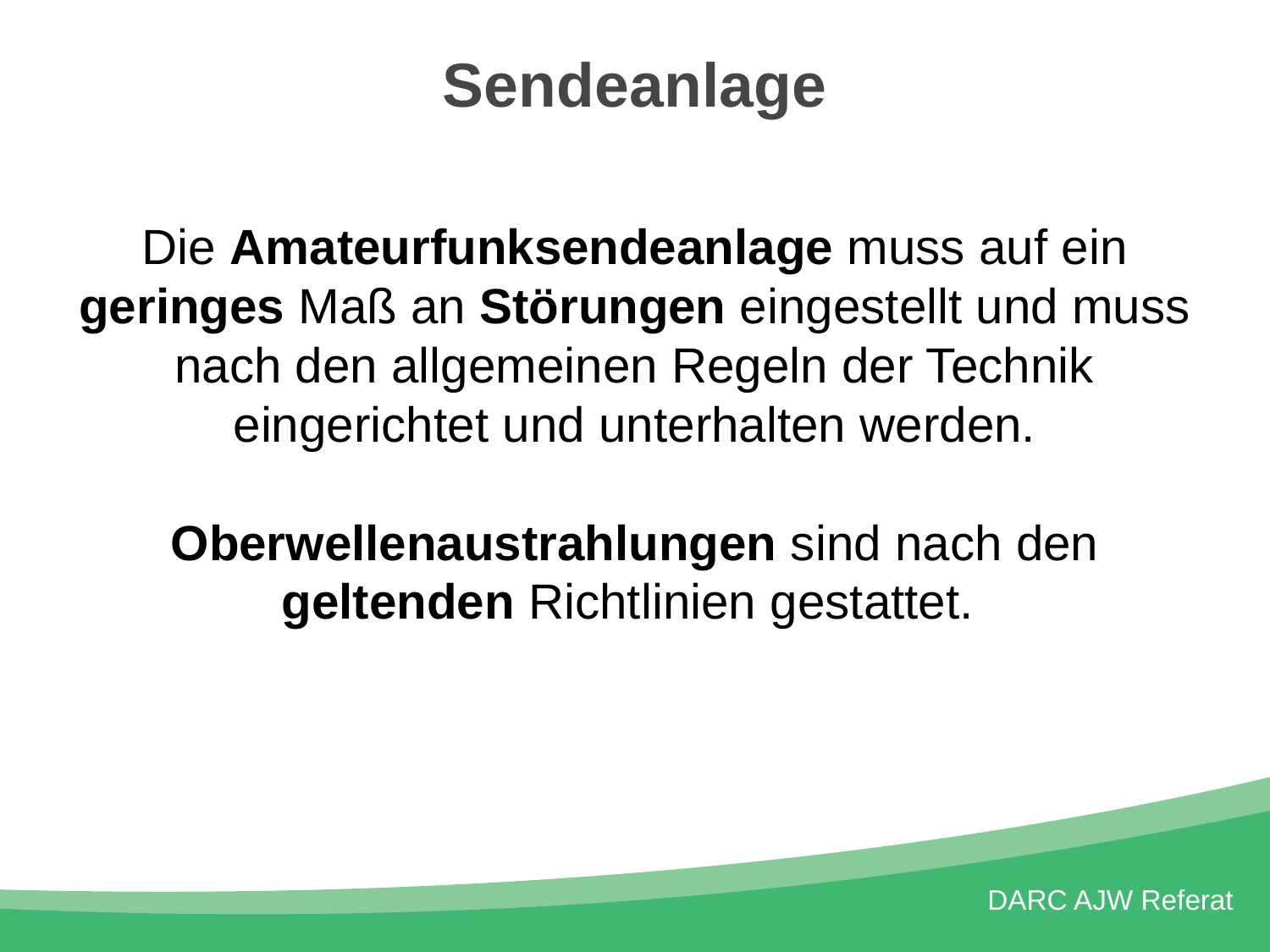

# Sendeanlage
Die Amateurfunksendeanlage muss auf ein geringes Maß an Störungen eingestellt und muss nach den allgemeinen Regeln der Technik eingerichtet und unterhalten werden.
Oberwellenaustrahlungen sind nach den geltenden Richtlinien gestattet.